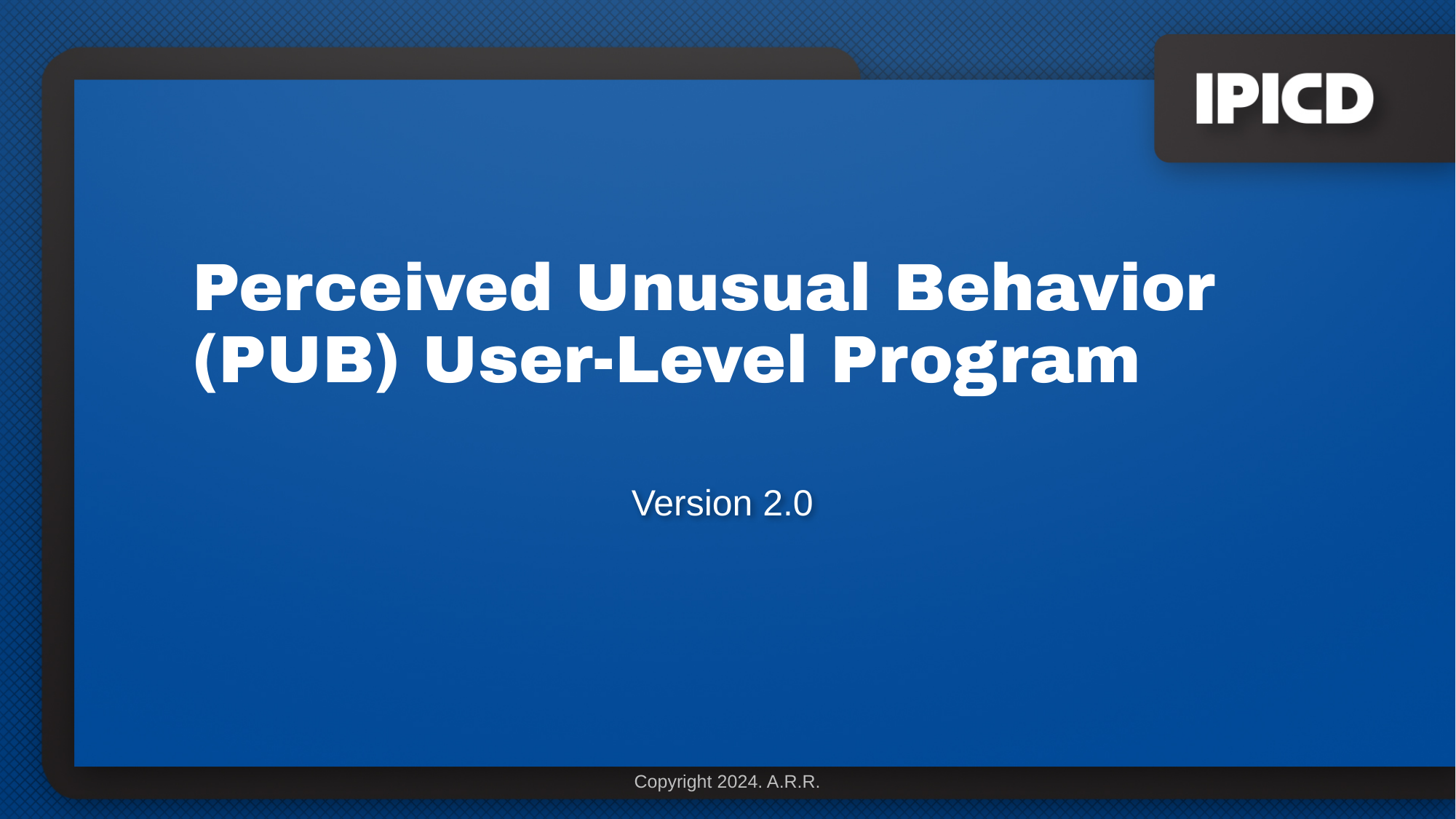

# Perceived Unusual Behavior (PUB) User-Level Program
Version 2.0